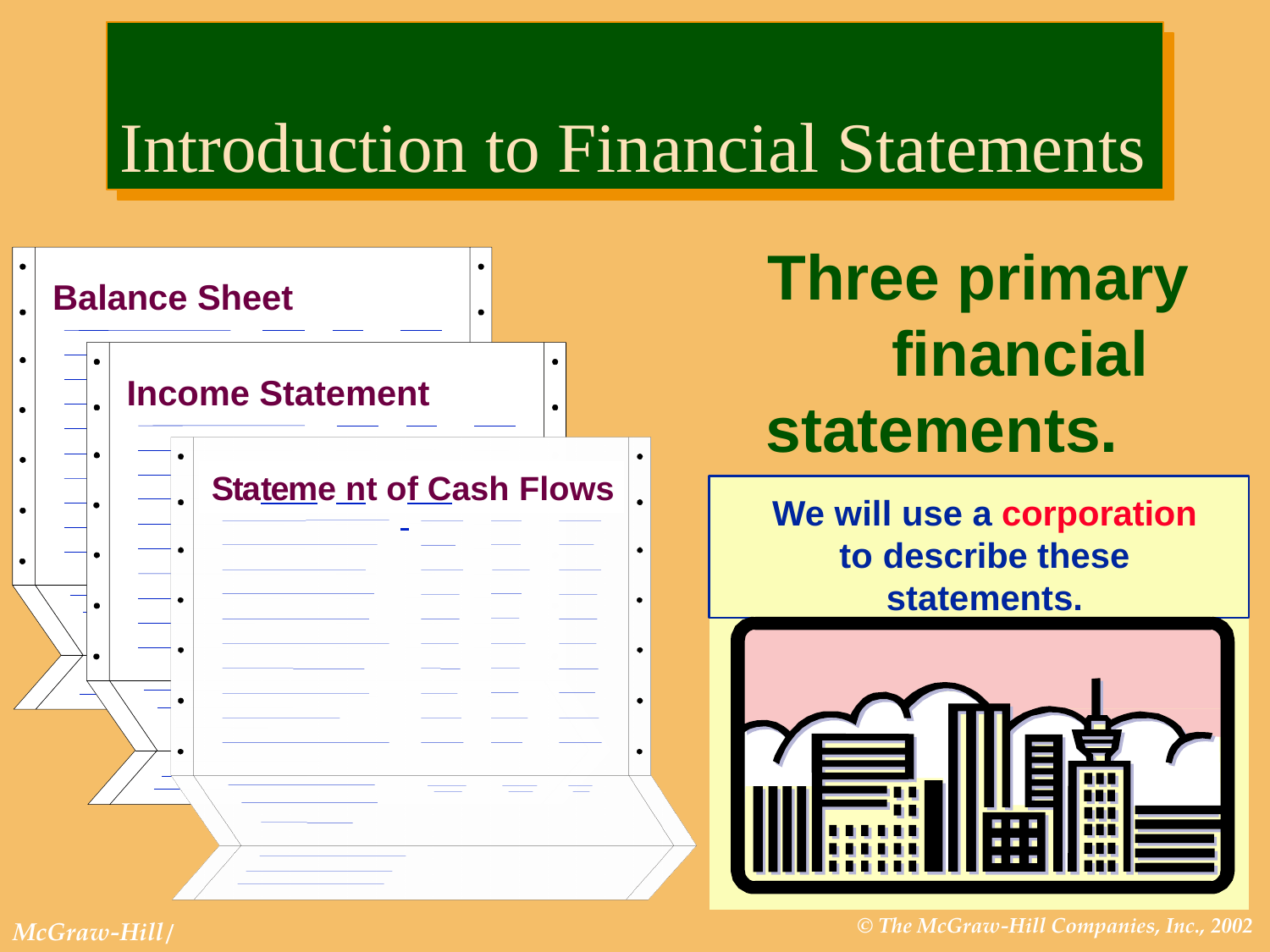

# Introduction to Financial Statements
Three primary  financial
statements.

Balance Sheet
Income Statement

Stateme nt of Cash Flows

We will use a corporation  to describe these  statements.

© The McGraw-Hill Companies, Inc., 2002
McGraw-Hill/Irwin